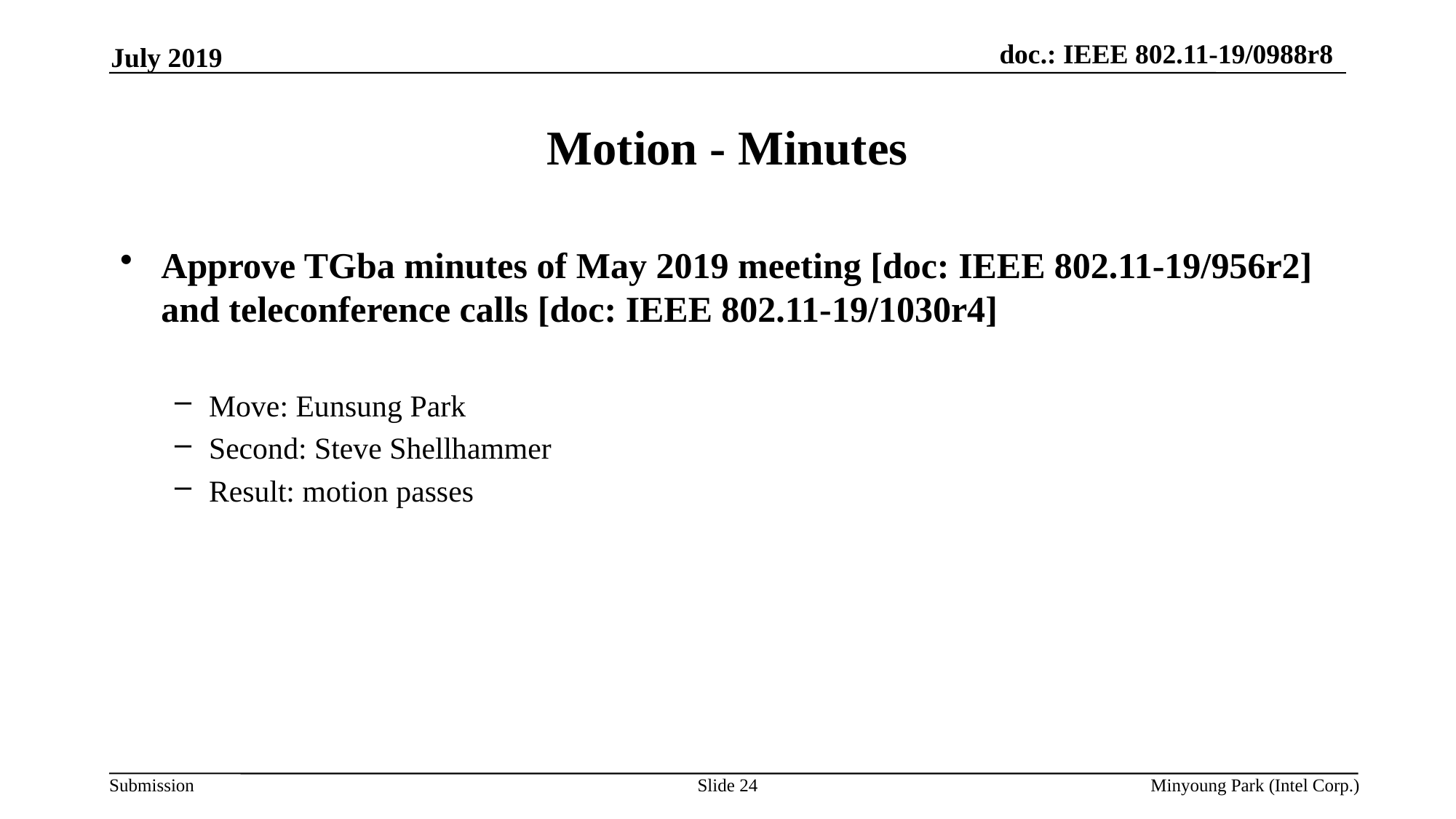

July 2019
# Motion - Minutes
Approve TGba minutes of May 2019 meeting [doc: IEEE 802.11-19/956r2] and teleconference calls [doc: IEEE 802.11-19/1030r4]

Move: Eunsung Park
Second: Steve Shellhammer
Result: motion passes
Slide 24
Minyoung Park (Intel Corp.)